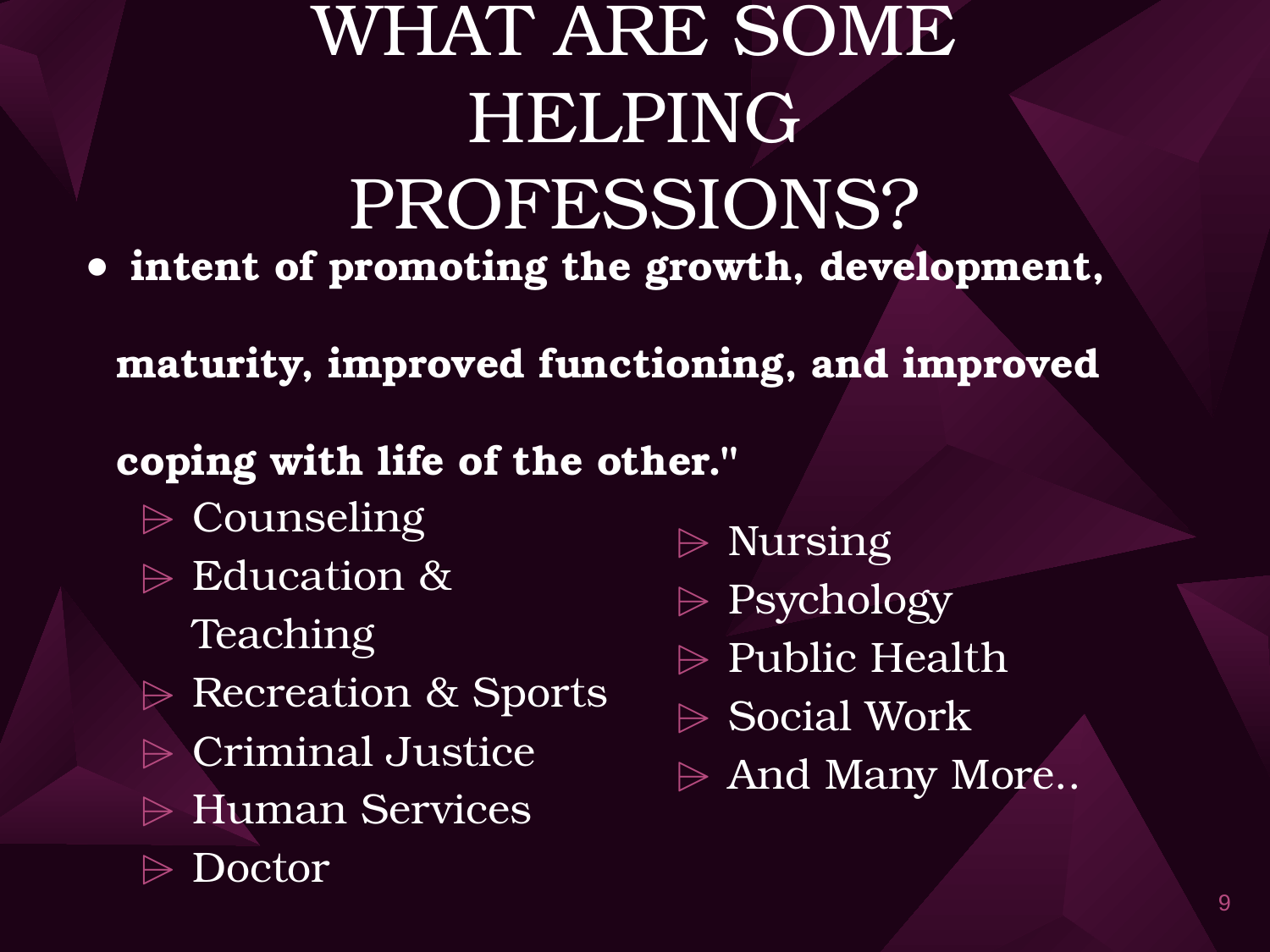

# What Are Some Helping Professions?
 intent of promoting the growth, development, maturity, improved functioning, and improved coping with life of the other."
Counseling
Education & Teaching
Recreation & Sports
Criminal Justice
Human Services
Doctor
Nursing
Psychology
Public Health
Social Work
And Many More..
9